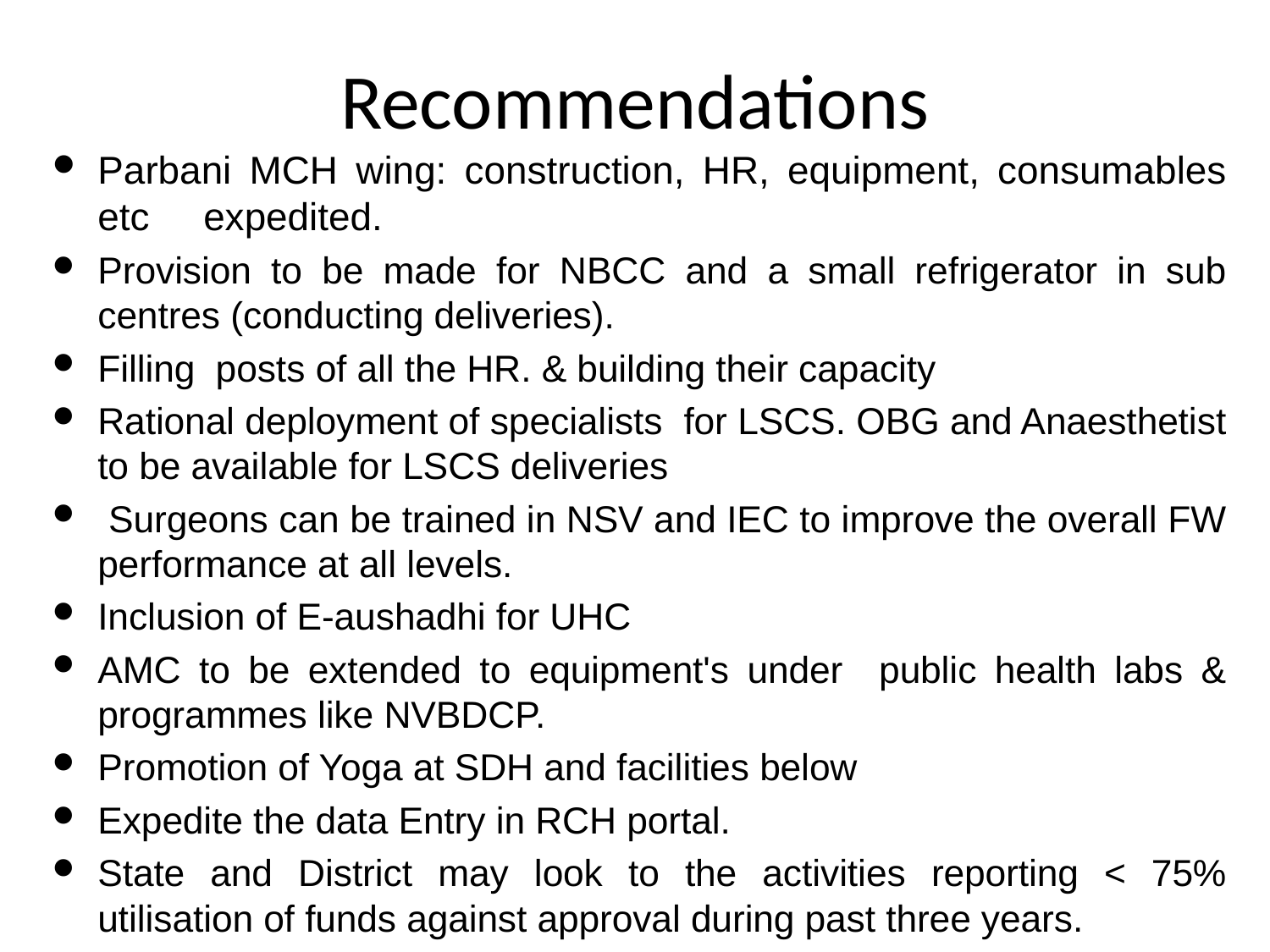

# Recommendations
Parbani MCH wing: construction, HR, equipment, consumables etc     expedited.
Provision to be made for NBCC and a small refrigerator in sub centres (conducting deliveries).
Filling  posts of all the HR. & building their capacity
Rational deployment of specialists  for LSCS. OBG and Anaesthetist to be available for LSCS deliveries
 Surgeons can be trained in NSV and IEC to improve the overall FW performance at all levels.
Inclusion of E-aushadhi for UHC
AMC to be extended to equipment's under  public health labs & programmes like NVBDCP.
Promotion of Yoga at SDH and facilities below
Expedite the data Entry in RCH portal.
State and District may look to the activities reporting < 75% utilisation of funds against approval during past three years.